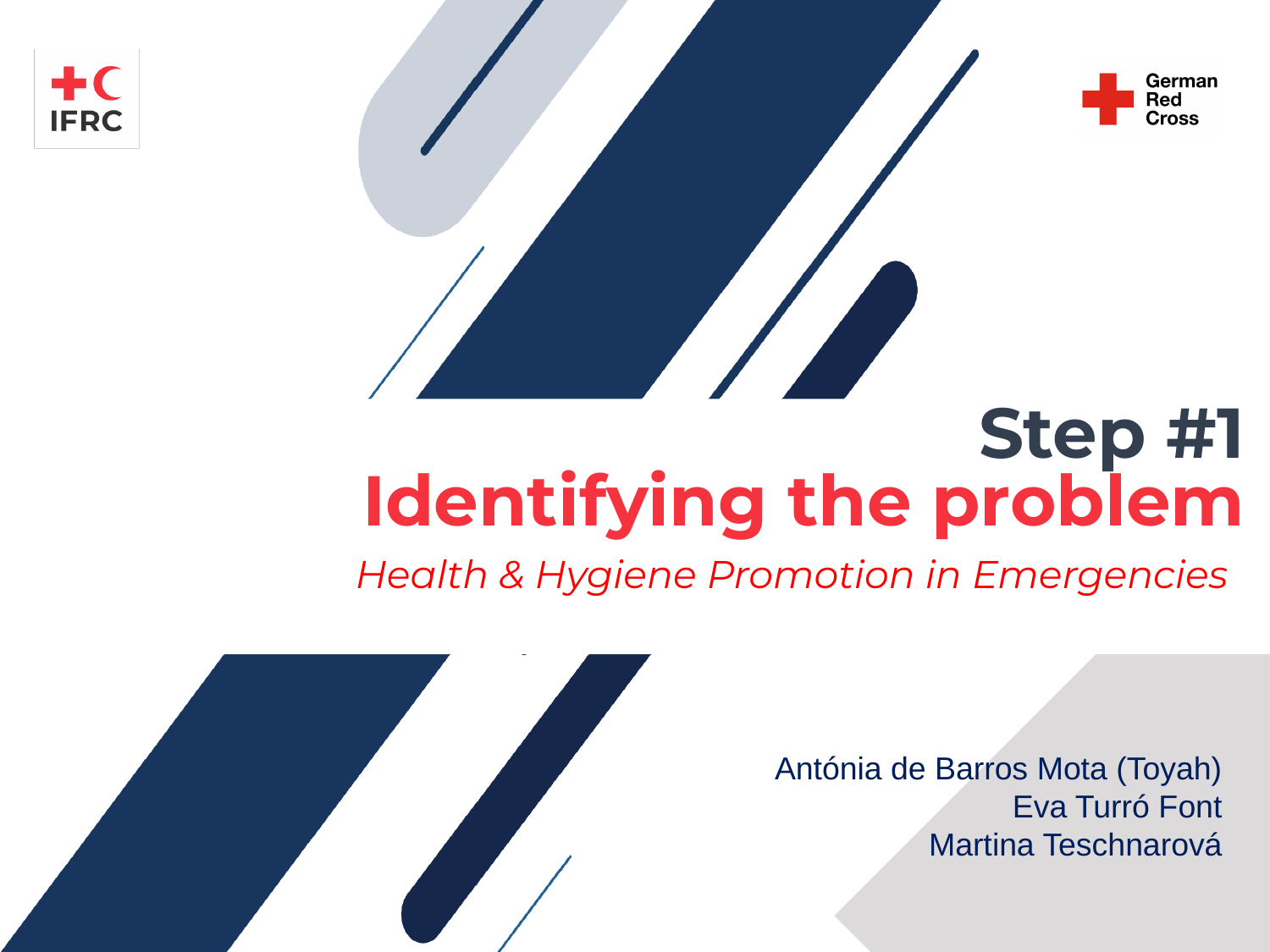

# Step #1 Identifying the problem

Health & Hygiene Promotion in Emergencies
Antónia de Barros Mota (Toyah)
Eva Turró Font
Martina Teschnarová